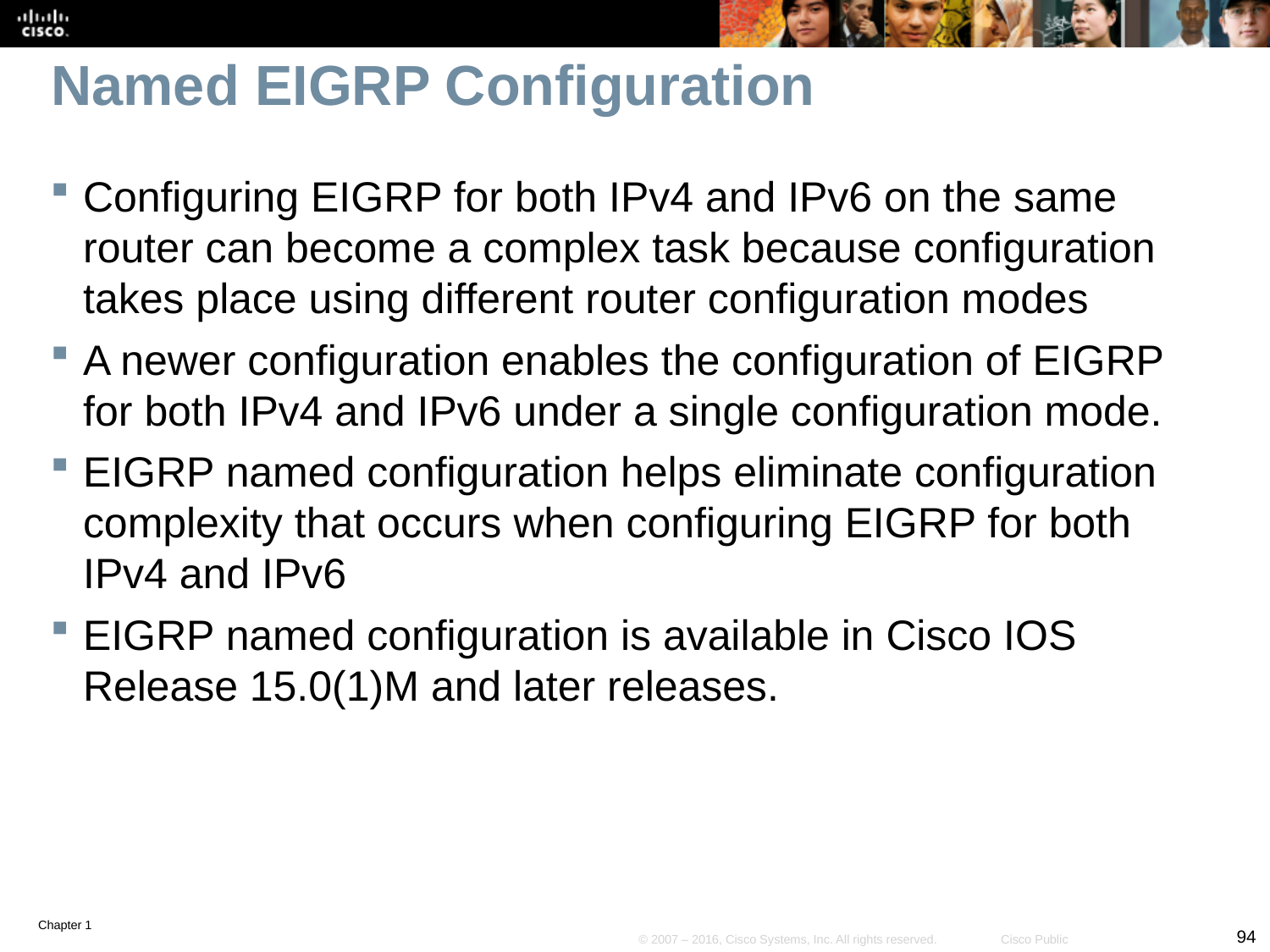

# Named EIGRP Configuration
Configuring EIGRP for both IPv4 and IPv6 on the same router can become a complex task because configuration takes place using different router configuration modes
A newer configuration enables the configuration of EIGRP for both IPv4 and IPv6 under a single configuration mode.
EIGRP named configuration helps eliminate configuration complexity that occurs when configuring EIGRP for both IPv4 and IPv6
EIGRP named configuration is available in Cisco IOS Release 15.0(1)M and later releases.